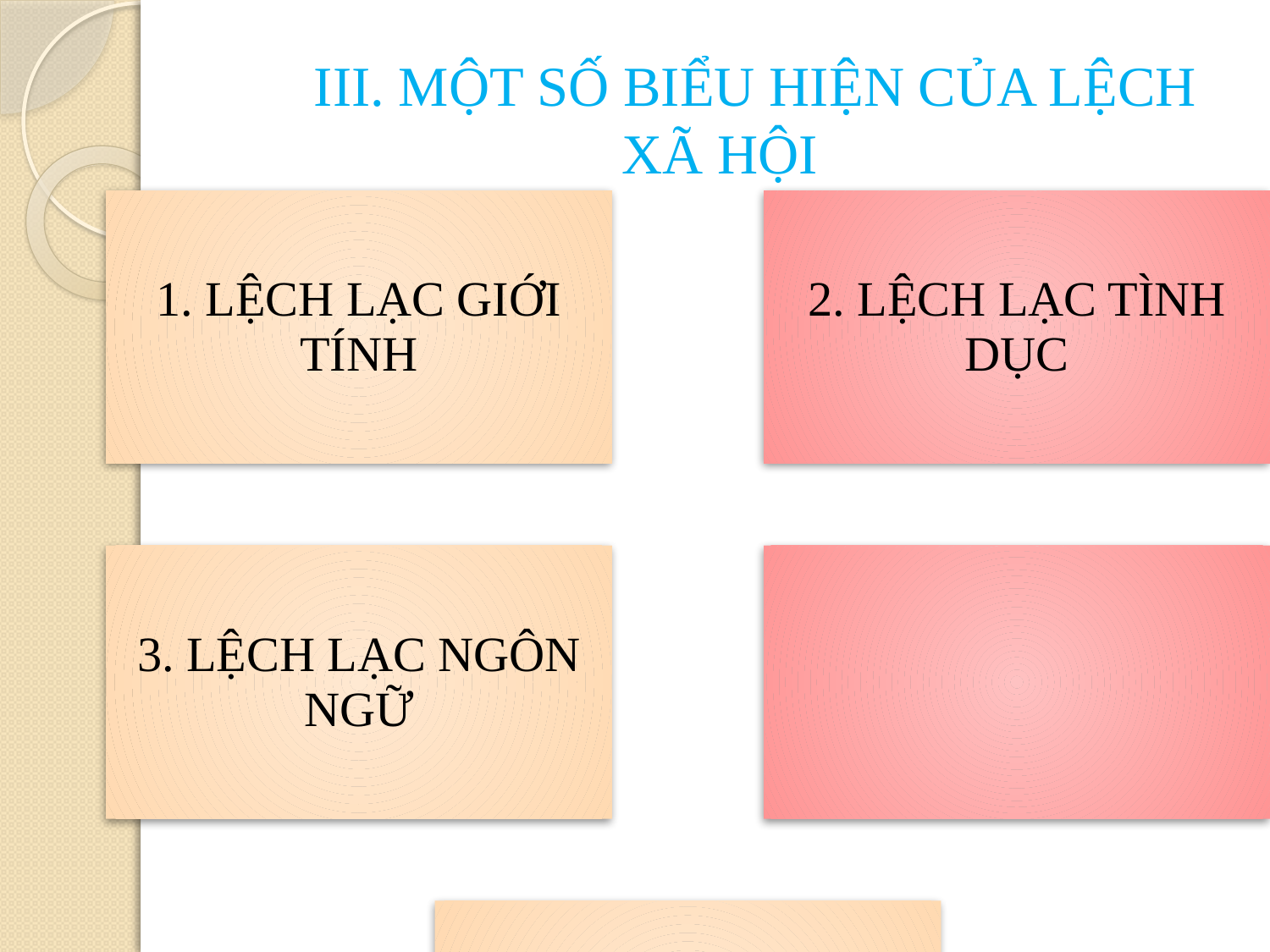

# III. MỘT SỐ BIỂU HIỆN CỦA LỆCH XÃ HỘI
1. LỆCH LẠC GIỚI TÍNH
2. LỆCH LẠC TÌNH DỤC
3. LỆCH LẠC NGÔN NGỮ